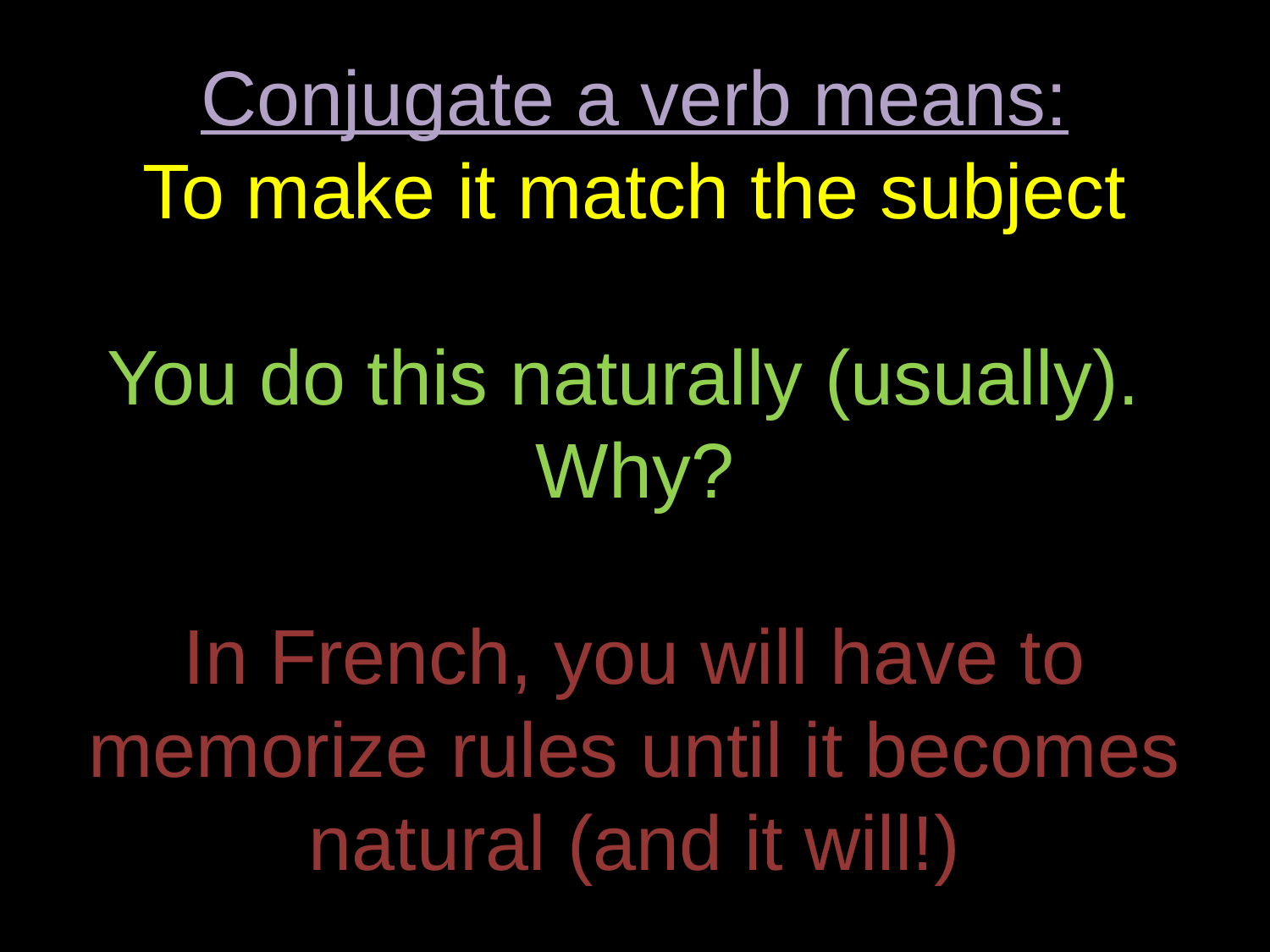

Conjugate a verb means:
To make it match the subject

You do this naturally (usually).  Why?

In French, you will have to memorize rules until it becomes natural (and it will!)